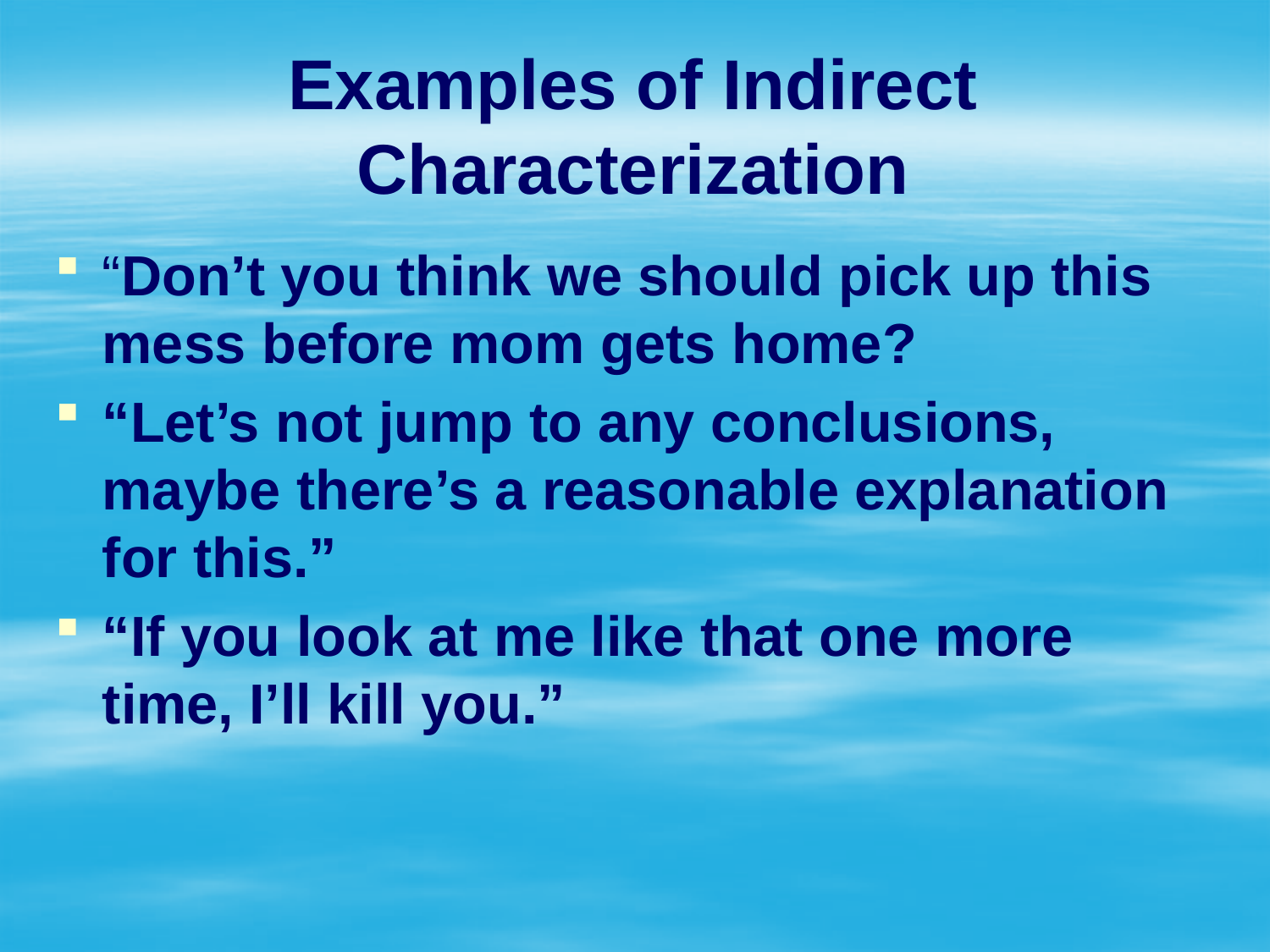

# Examples of Indirect Characterization
“Don’t you think we should pick up this mess before mom gets home?
“Let’s not jump to any conclusions, maybe there’s a reasonable explanation for this.”
“If you look at me like that one more time, I’ll kill you.”